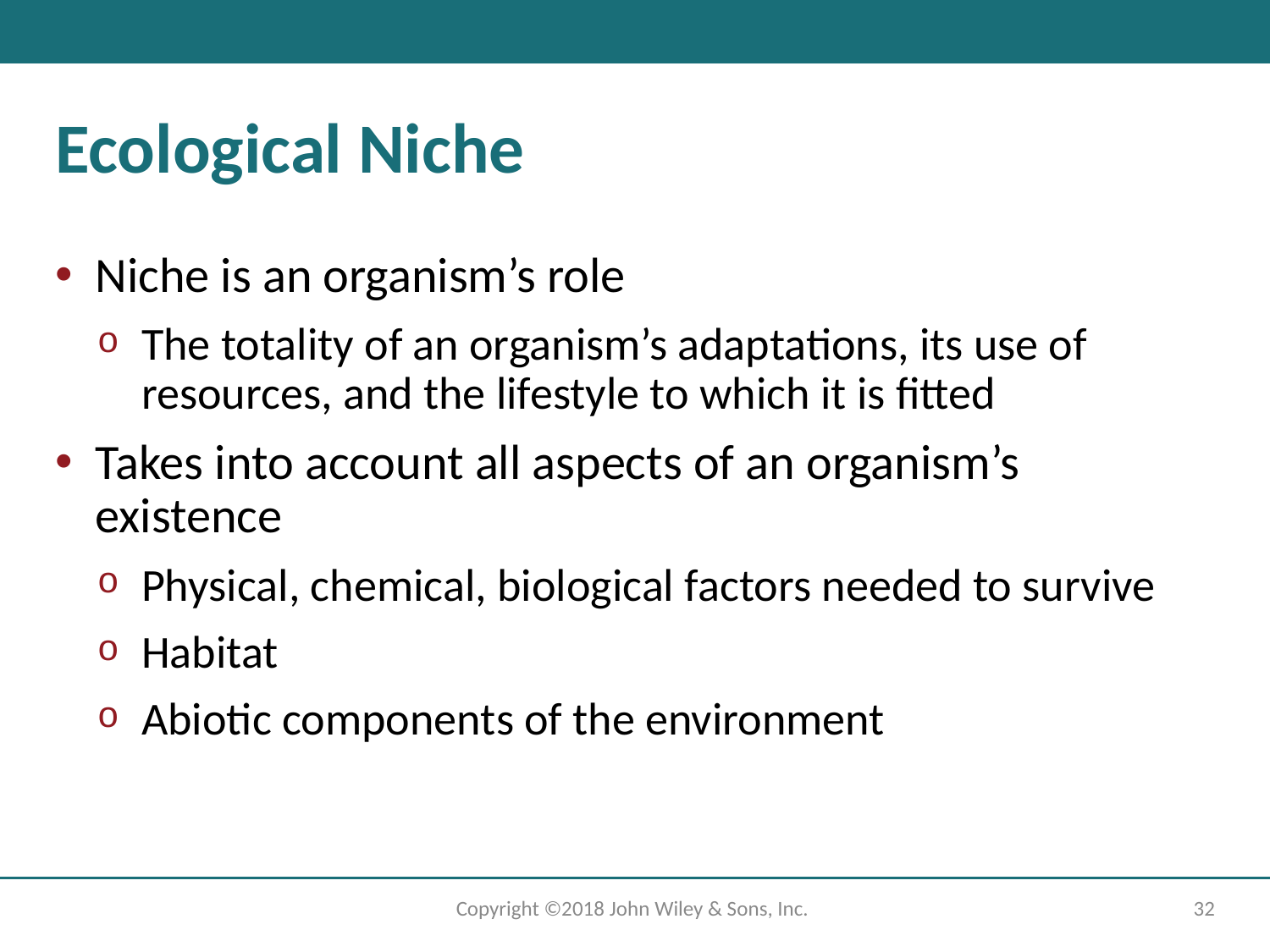

# Ecological Niche
Niche is an organism’s role
The totality of an organism’s adaptations, its use of resources, and the lifestyle to which it is fitted
Takes into account all aspects of an organism’s existence
Physical, chemical, biological factors needed to survive
Habitat
Abiotic components of the environment
Copyright ©2018 John Wiley & Sons, Inc.
32